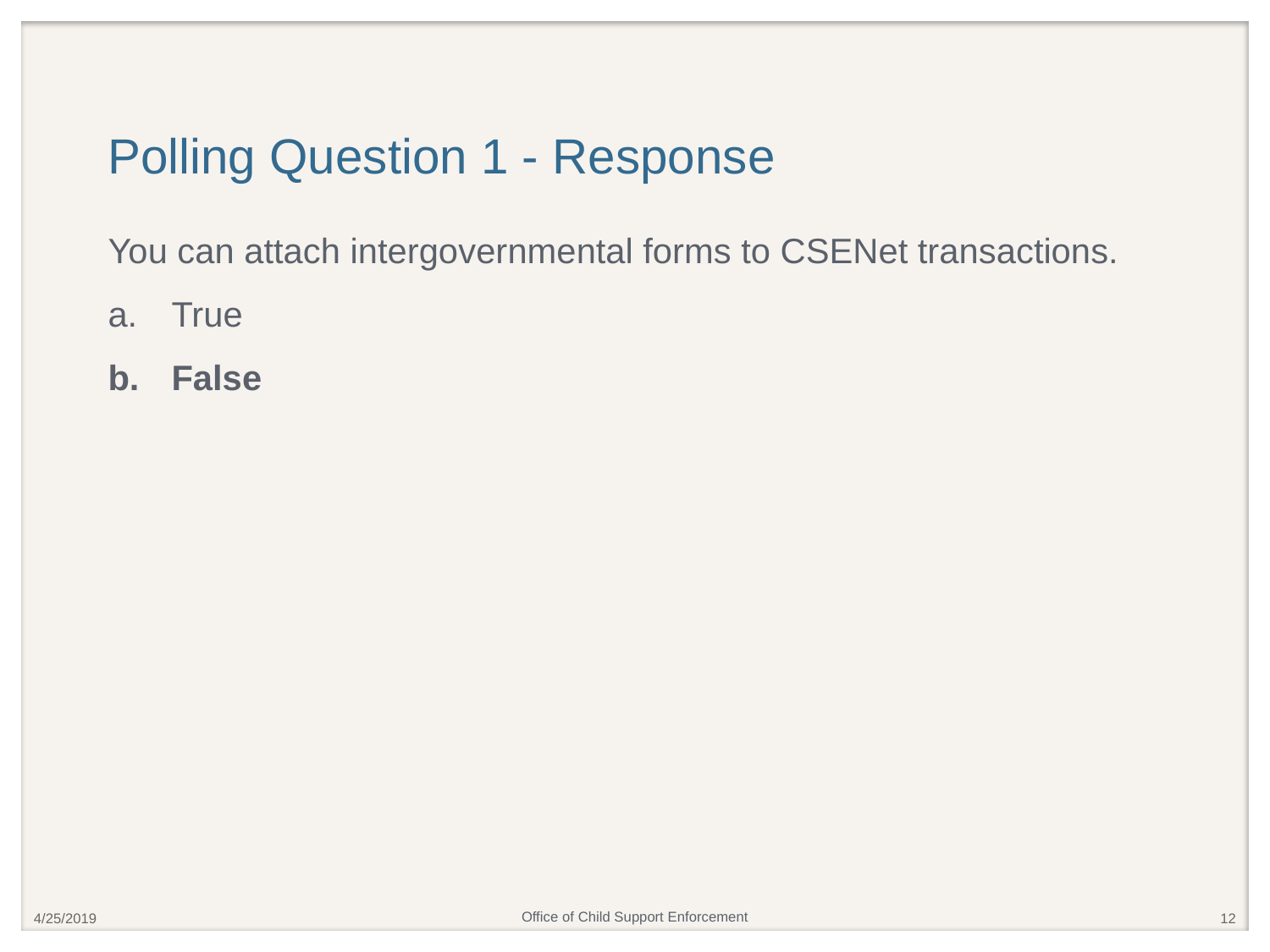

# Polling Question 1 - Response
You can attach intergovernmental forms to CSENet transactions.
True
False
4/25/2019
12